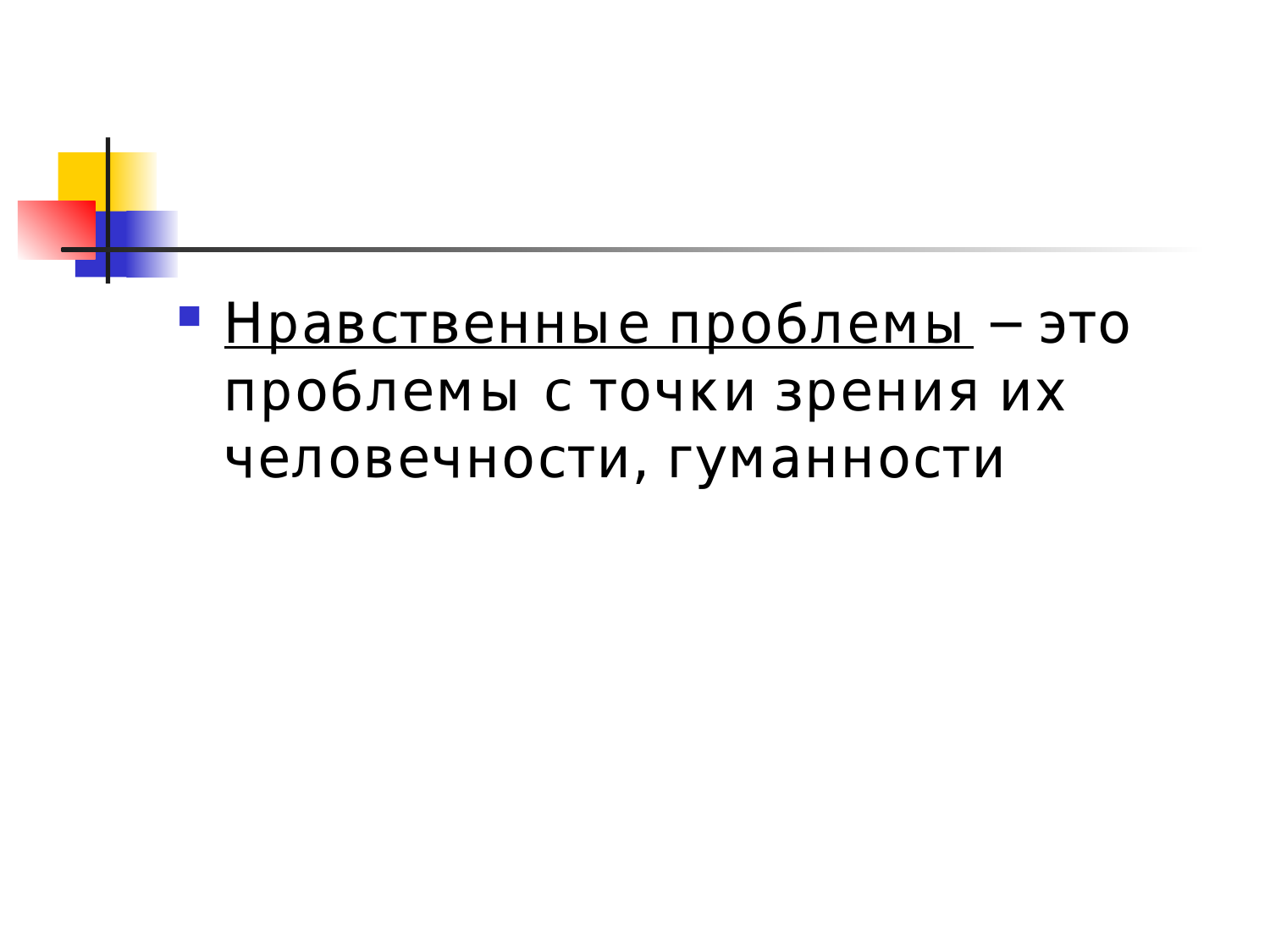

Нравственные проблемы – это проблемы с точки зрения их человечности, гуманности